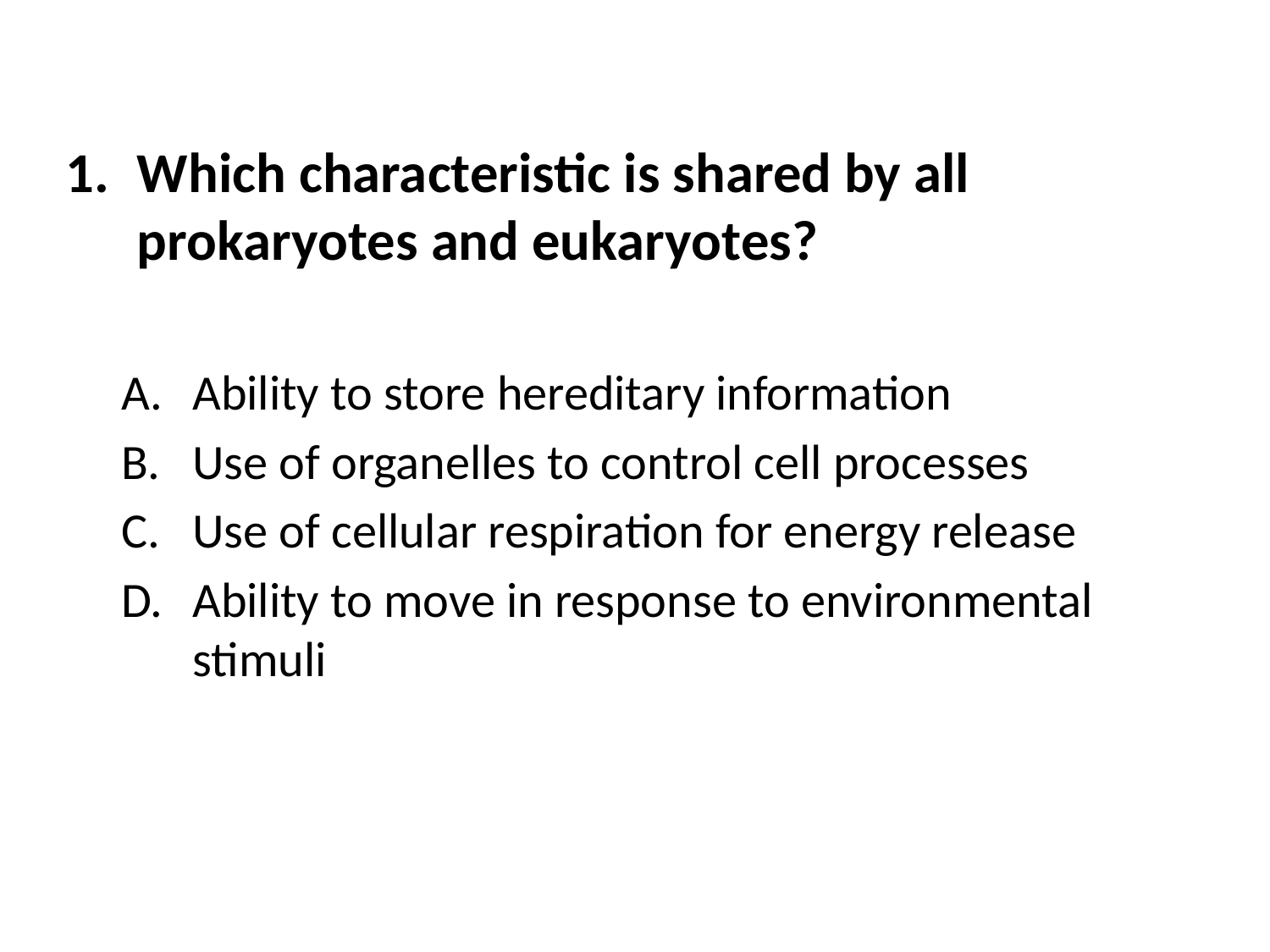

Which characteristic is shared by all 	prokaryotes and eukaryotes?

Ability to store hereditary information
Use of organelles to control cell processes
Use of cellular respiration for energy release
Ability to move in response to environmental stimuli